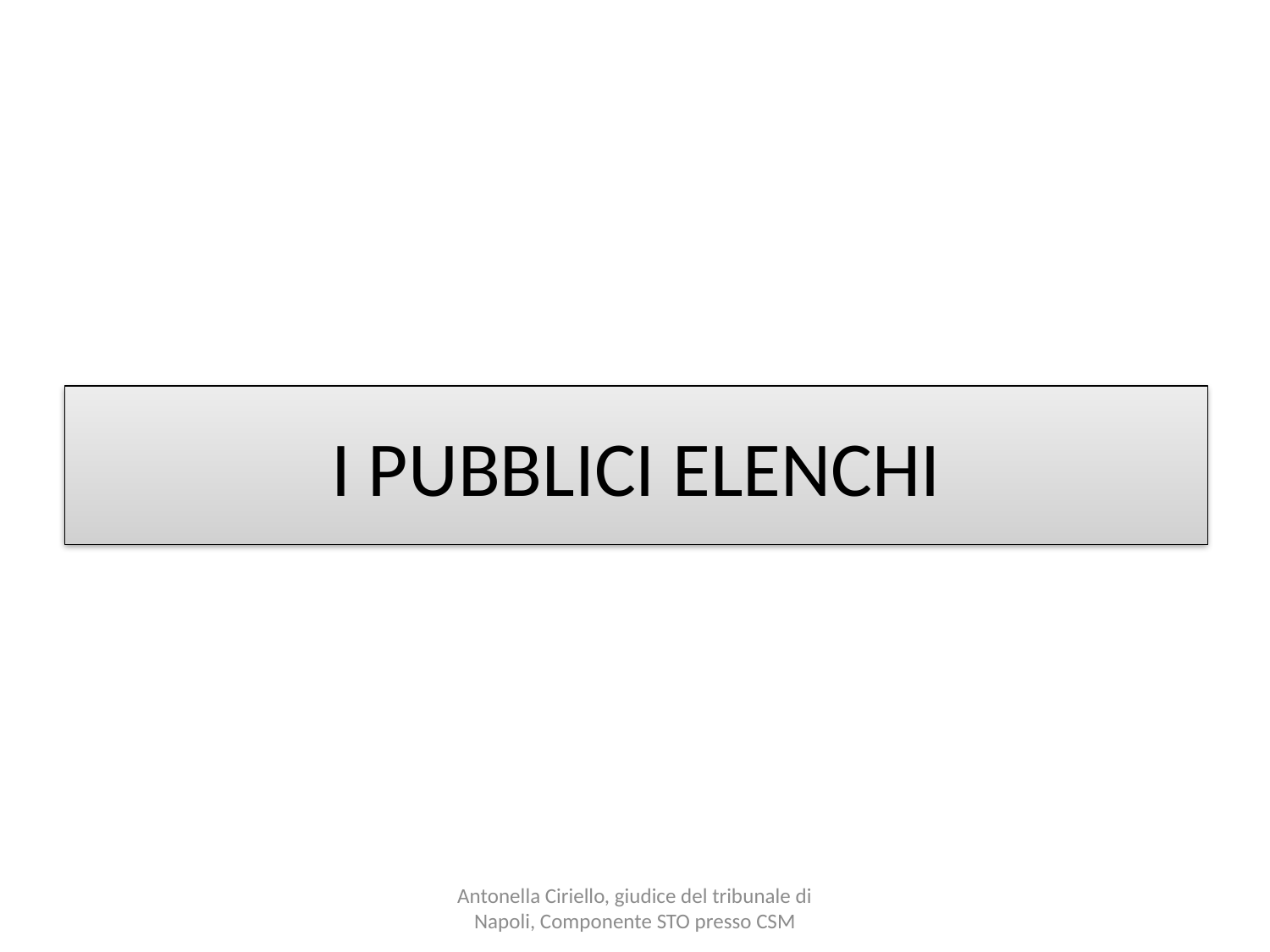

# I PUBBLICI ELENCHI

Antonella Ciriello, giudice del tribunale di Napoli, Componente STO presso CSM